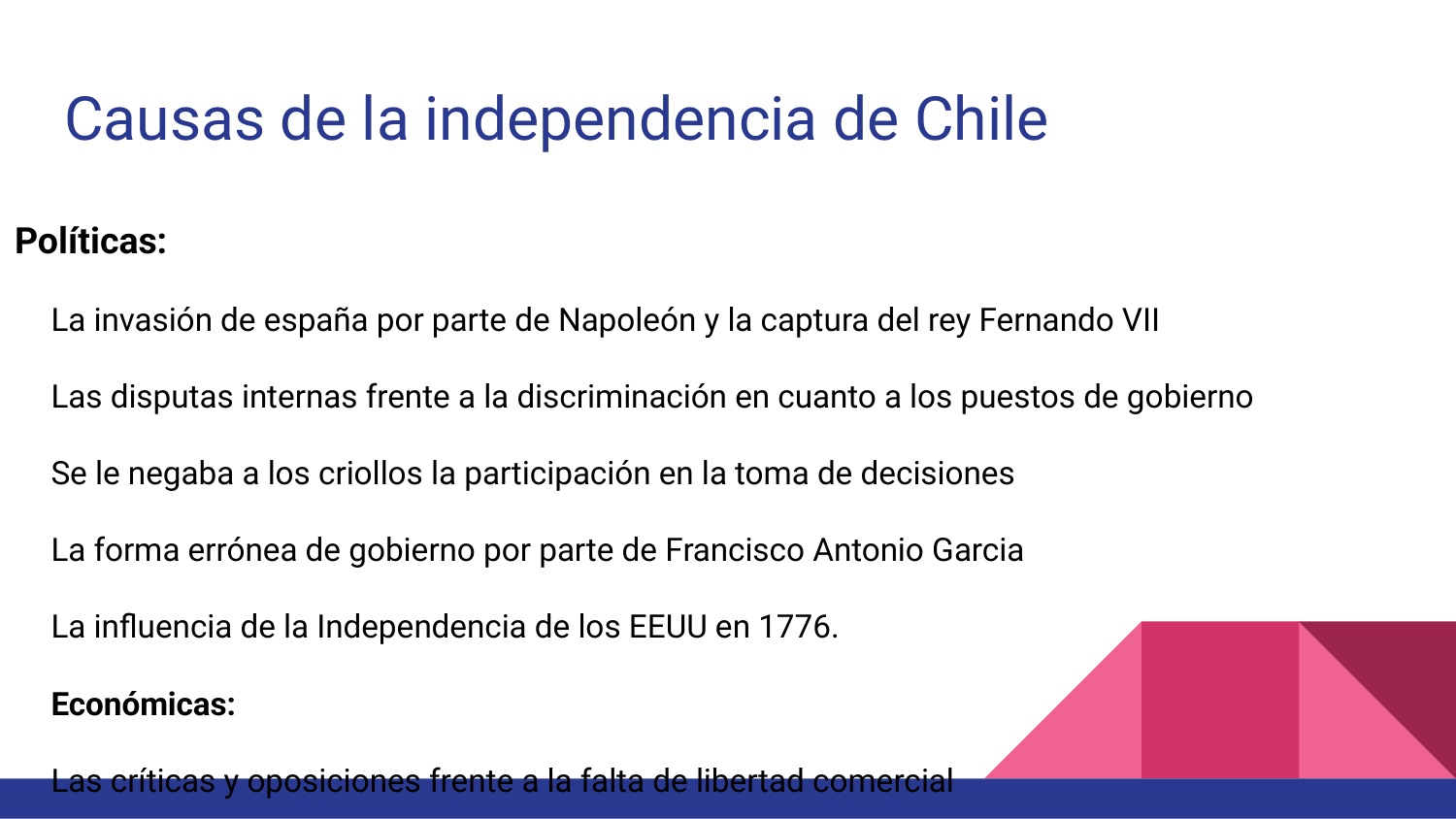

# Causas de la independencia de Chile
Políticas:
La invasión de españa por parte de Napoleón y la captura del rey Fernando VII
Las disputas internas frente a la discriminación en cuanto a los puestos de gobierno
Se le negaba a los criollos la participación en la toma de decisiones
La forma errónea de gobierno por parte de Francisco Antonio Garcia
La influencia de la Independencia de los EEUU en 1776.
Económicas:
Las críticas y oposiciones frente a la falta de libertad comercial
La prohibición de relacionarse económicamente con otras naciones e incrementar su producción, lo cual contribuía a la ya existente pobreza